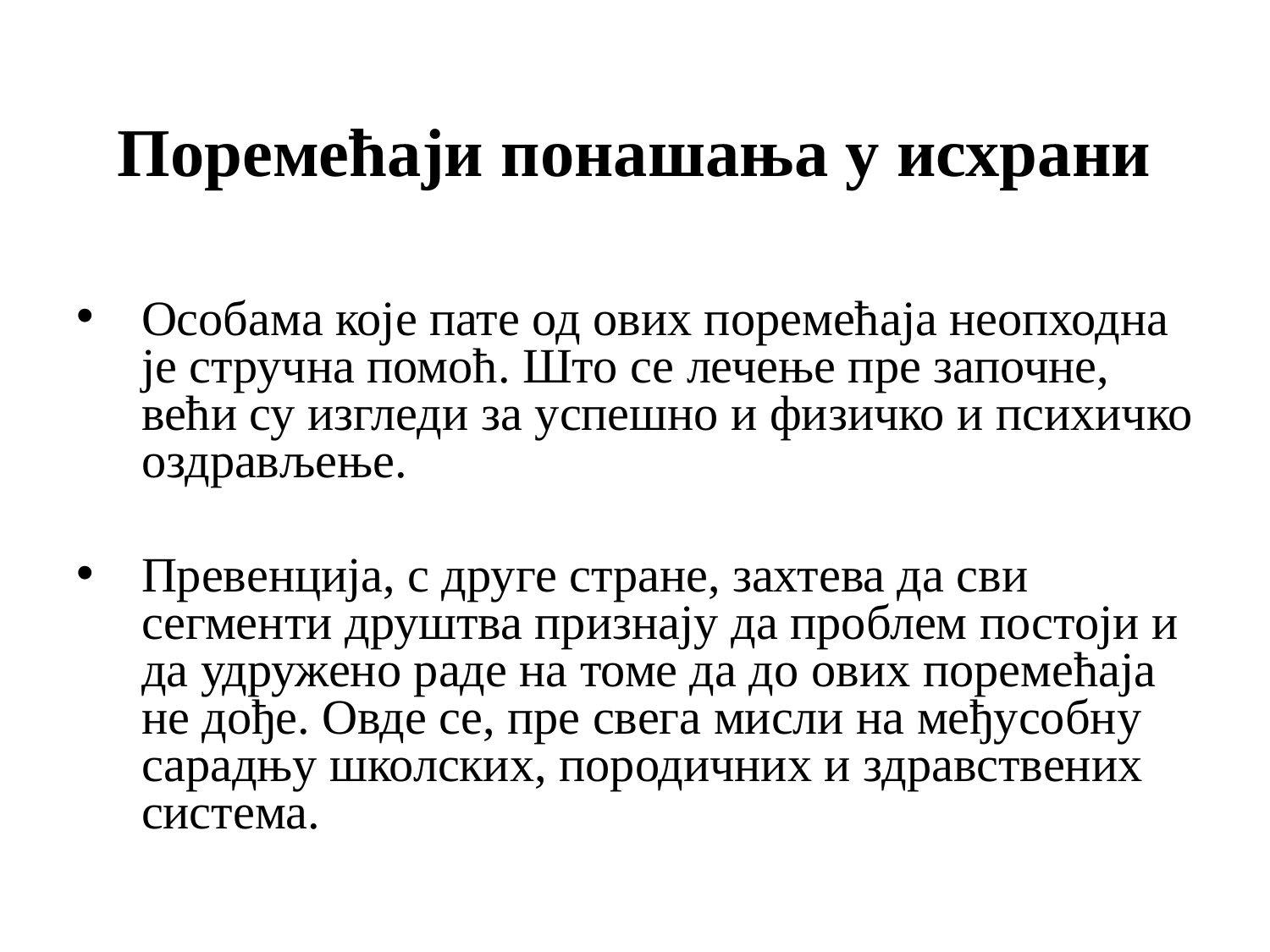

Поремећаји понашања у исхрани

Особама које пате од ових поремећаја неопходна је стручна помоћ. Што се лечење пре започне, већи су изгледи за успешно и физичко и психичко оздрављење.

Превенција, с друге стране, захтева да сви сегменти друштва признају да проблем постоји и да удружено раде на томе да до ових поремећаја не дође. Овде се, пре свега мисли на међусобну сарадњу школских, породичних и здравствених система.